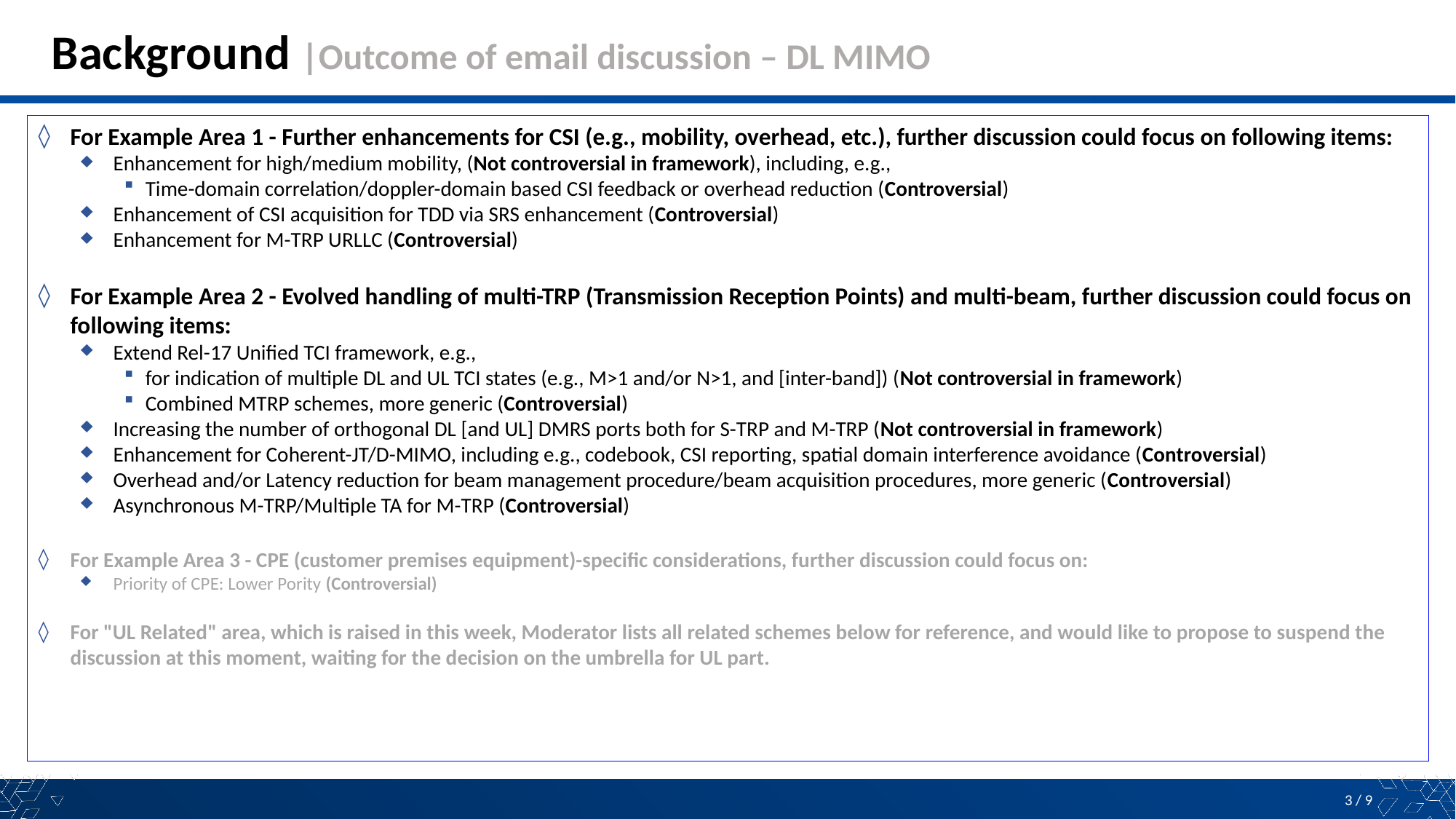

# Background |Outcome of email discussion – DL MIMO
For Example Area 1 - Further enhancements for CSI (e.g., mobility, overhead, etc.), further discussion could focus on following items:
Enhancement for high/medium mobility, (Not controversial in framework), including, e.g.,
Time-domain correlation/doppler-domain based CSI feedback or overhead reduction (Controversial)
Enhancement of CSI acquisition for TDD via SRS enhancement (Controversial)
Enhancement for M-TRP URLLC (Controversial)

For Example Area 2 - Evolved handling of multi-TRP (Transmission Reception Points) and multi-beam, further discussion could focus on following items:
Extend Rel-17 Unified TCI framework, e.g.,
for indication of multiple DL and UL TCI states (e.g., M>1 and/or N>1, and [inter-band]) (Not controversial in framework)
Combined MTRP schemes, more generic (Controversial)
Increasing the number of orthogonal DL [and UL] DMRS ports both for S-TRP and M-TRP (Not controversial in framework)
Enhancement for Coherent-JT/D-MIMO, including e.g., codebook, CSI reporting, spatial domain interference avoidance (Controversial)
Overhead and/or Latency reduction for beam management procedure/beam acquisition procedures, more generic (Controversial)
Asynchronous M-TRP/Multiple TA for M-TRP (Controversial)

For Example Area 3 - CPE (customer premises equipment)-specific considerations, further discussion could focus on:
Priority of CPE: Lower Pority (Controversial)

For "UL Related" area, which is raised in this week, Moderator lists all related schemes below for reference, and would like to propose to suspend the discussion at this moment, waiting for the decision on the umbrella for UL part.